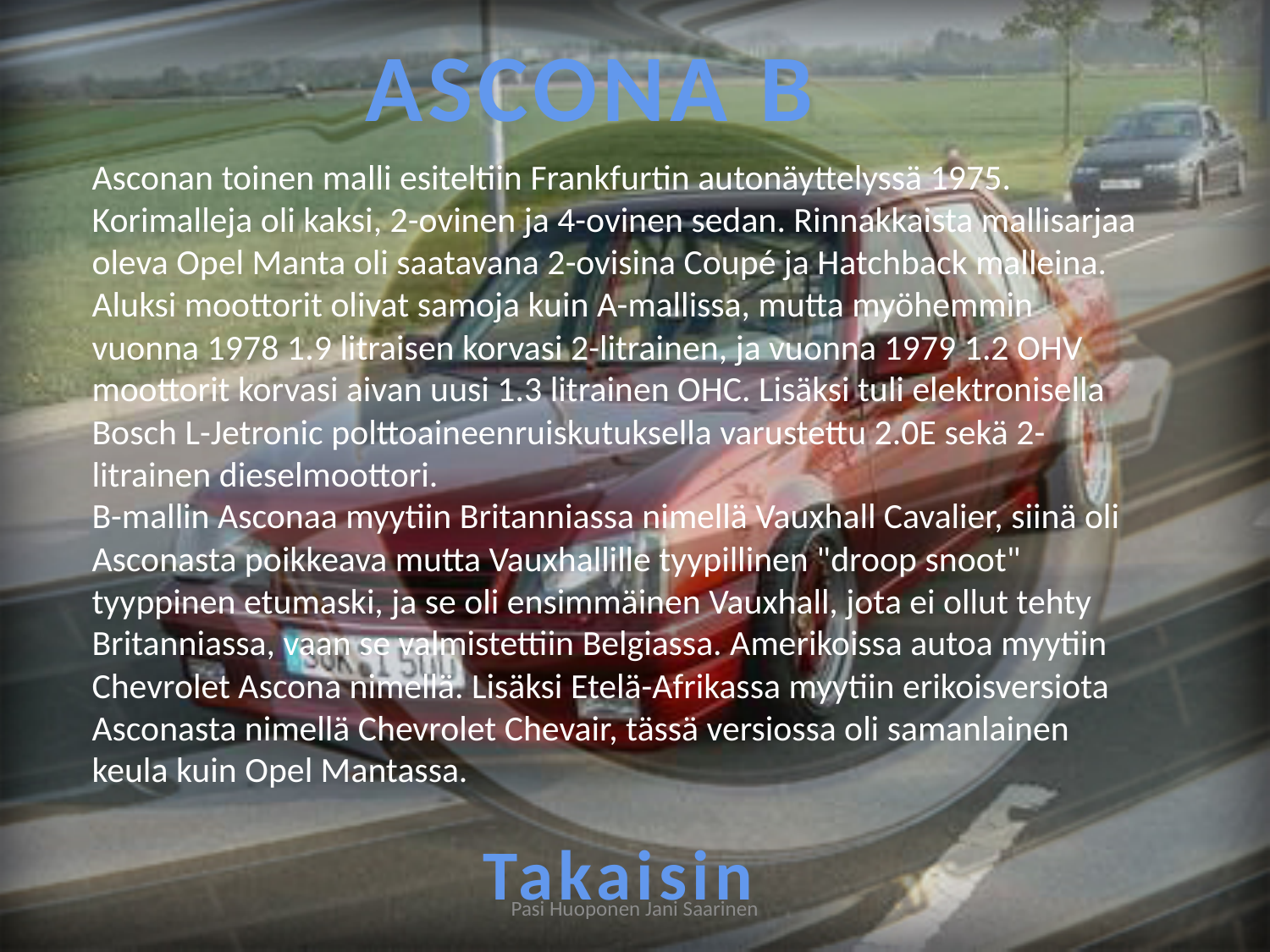

ASCONA B
Asconan toinen malli esiteltiin Frankfurtin autonäyttelyssä 1975. Korimalleja oli kaksi, 2-ovinen ja 4-ovinen sedan. Rinnakkaista mallisarjaa oleva Opel Manta oli saatavana 2-ovisina Coupé ja Hatchback malleina. Aluksi moottorit olivat samoja kuin A-mallissa, mutta myöhemmin vuonna 1978 1.9 litraisen korvasi 2-litrainen, ja vuonna 1979 1.2 OHV moottorit korvasi aivan uusi 1.3 litrainen OHC. Lisäksi tuli elektronisella Bosch L-Jetronic polttoaineenruiskutuksella varustettu 2.0E sekä 2-litrainen dieselmoottori.
B-mallin Asconaa myytiin Britanniassa nimellä Vauxhall Cavalier, siinä oli Asconasta poikkeava mutta Vauxhallille tyypillinen "droop snoot" tyyppinen etumaski, ja se oli ensimmäinen Vauxhall, jota ei ollut tehty Britanniassa, vaan se valmistettiin Belgiassa. Amerikoissa autoa myytiin Chevrolet Ascona nimellä. Lisäksi Etelä-Afrikassa myytiin erikoisversiota Asconasta nimellä Chevrolet Chevair, tässä versiossa oli samanlainen keula kuin Opel Mantassa.

Takaisin
Pasi Huoponen Jani Saarinen